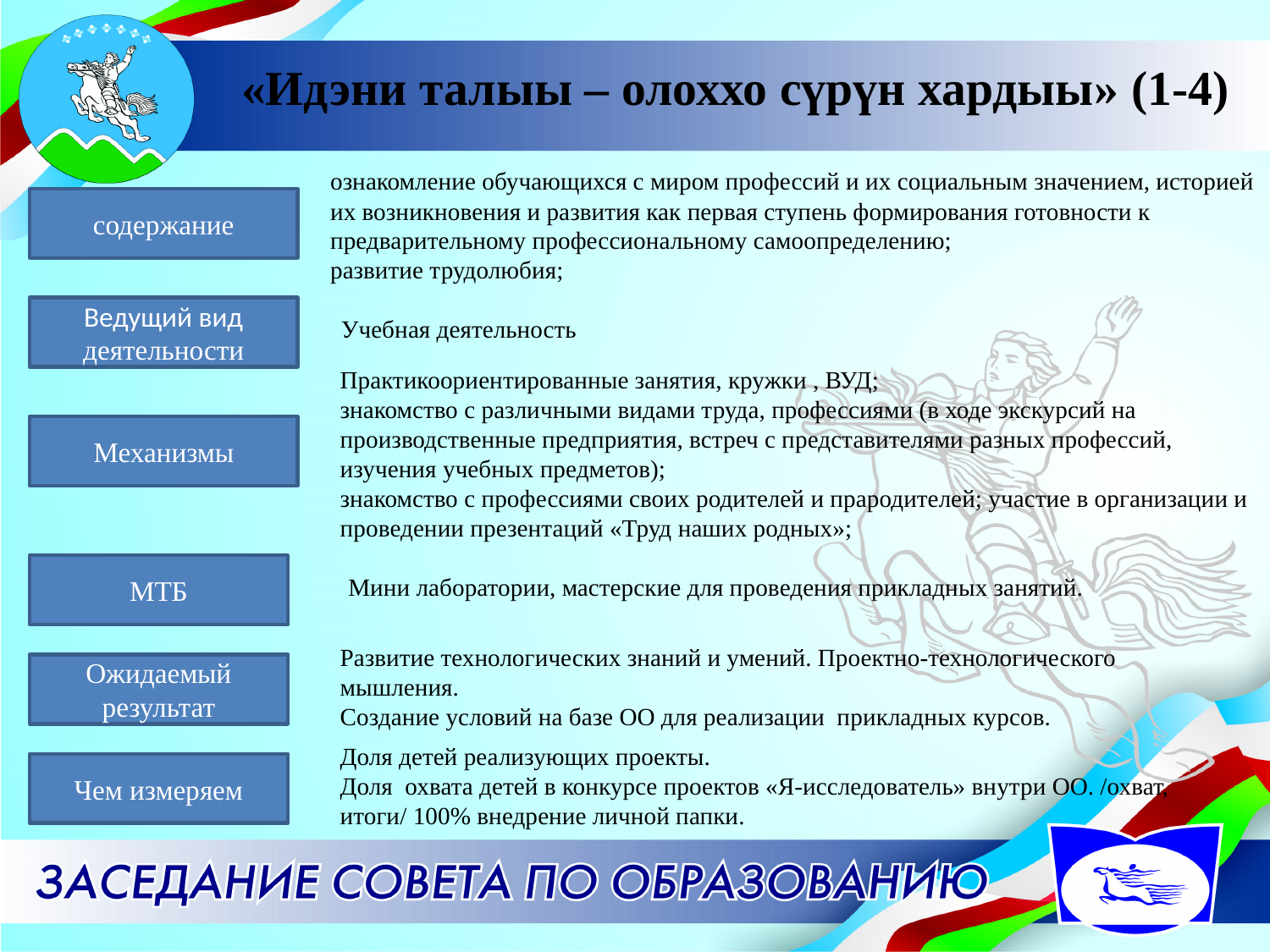

# «Идэни талыы – олоххо сүрүн хардыы» (1-4)
ознакомление обучающихся с миром профессий и их социальным значением, историей их возникновения и развития как первая ступень формирования готовности к предварительному профессиональному самоопределению;
развитие трудолюбия;
содержание
Ведущий вид деятельности
Учебная деятельность
Практикоориентированные занятия, кружки , ВУД;
знакомство с различными видами труда, профессиями (в ходе экскурсий на производственные предприятия, встреч с представителями разных профессий, изучения учебных предметов);
знакомство с профессиями своих родителей и прародителей; участие в организации и проведении презентаций «Труд наших родных»;
Механизмы
МТБ
Мини лаборатории, мастерские для проведения прикладных занятий.
Развитие технологических знаний и умений. Проектно-технологического мышления.
Создание условий на базе ОО для реализации  прикладных курсов.
Ожидаемый результат
Доля детей реализующих проекты.
Доля  охвата детей в конкурсе проектов «Я-исследователь» внутри ОО. /охват, итоги/ 100% внедрение личной папки.
Чем измеряем